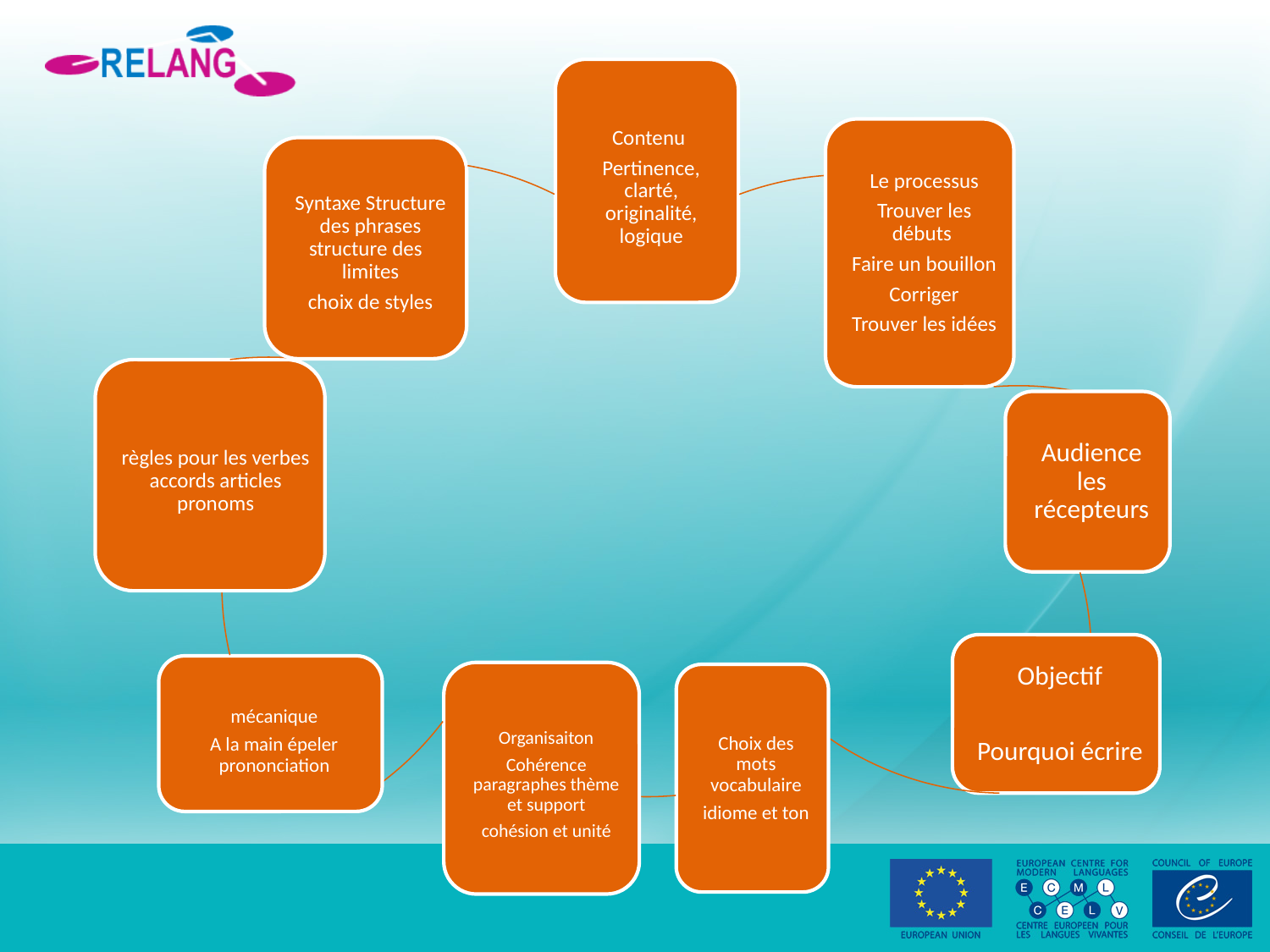

Contenu
Pertinence, clarté, originalité, logique
Le processus
Trouver les débuts
Faire un bouillon
Corriger
Trouver les idées
Audience les récepteurs
Objectif

Pourquoi écrire
Choix des mots vocabulaire
idiome et ton
Organisaiton
Cohérence paragraphes thème et support
cohésion et unité
mécanique
A la main épeler prononciation
règles pour les verbes accords articles pronoms
Syntaxe Structure des phrases structure des   limites
 choix de styles